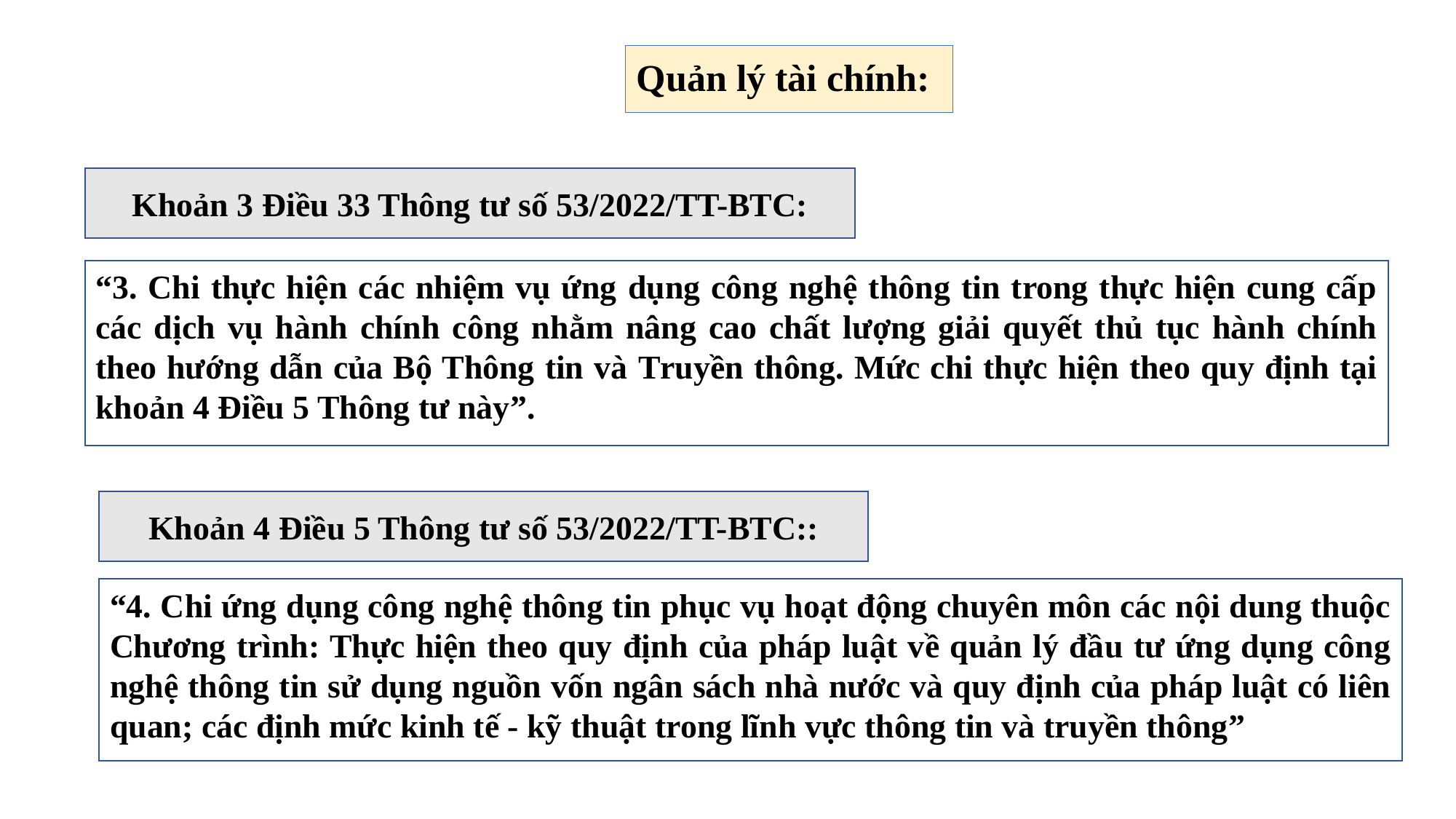

# Quản lý tài chính:
Khoản 3 Điều 33 Thông tư số 53/2022/TT-BTC:
“3. Chi thực hiện các nhiệm vụ ứng dụng công nghệ thông tin trong thực hiện cung cấp các dịch vụ hành chính công nhằm nâng cao chất lượng giải quyết thủ tục hành chính theo hướng dẫn của Bộ Thông tin và Truyền thông. Mức chi thực hiện theo quy định tại khoản 4 Điều 5 Thông tư này”.

Khoản 4 Điều 5 Thông tư số 53/2022/TT-BTC::
“4. Chi ứng dụng công nghệ thông tin phục vụ hoạt động chuyên môn các nội dung thuộc Chương trình: Thực hiện theo quy định của pháp luật về quản lý đầu tư ứng dụng công nghệ thông tin sử dụng nguồn vốn ngân sách nhà nước và quy định của pháp luật có liên quan; các định mức kinh tế - kỹ thuật trong lĩnh vực thông tin và truyền thông”